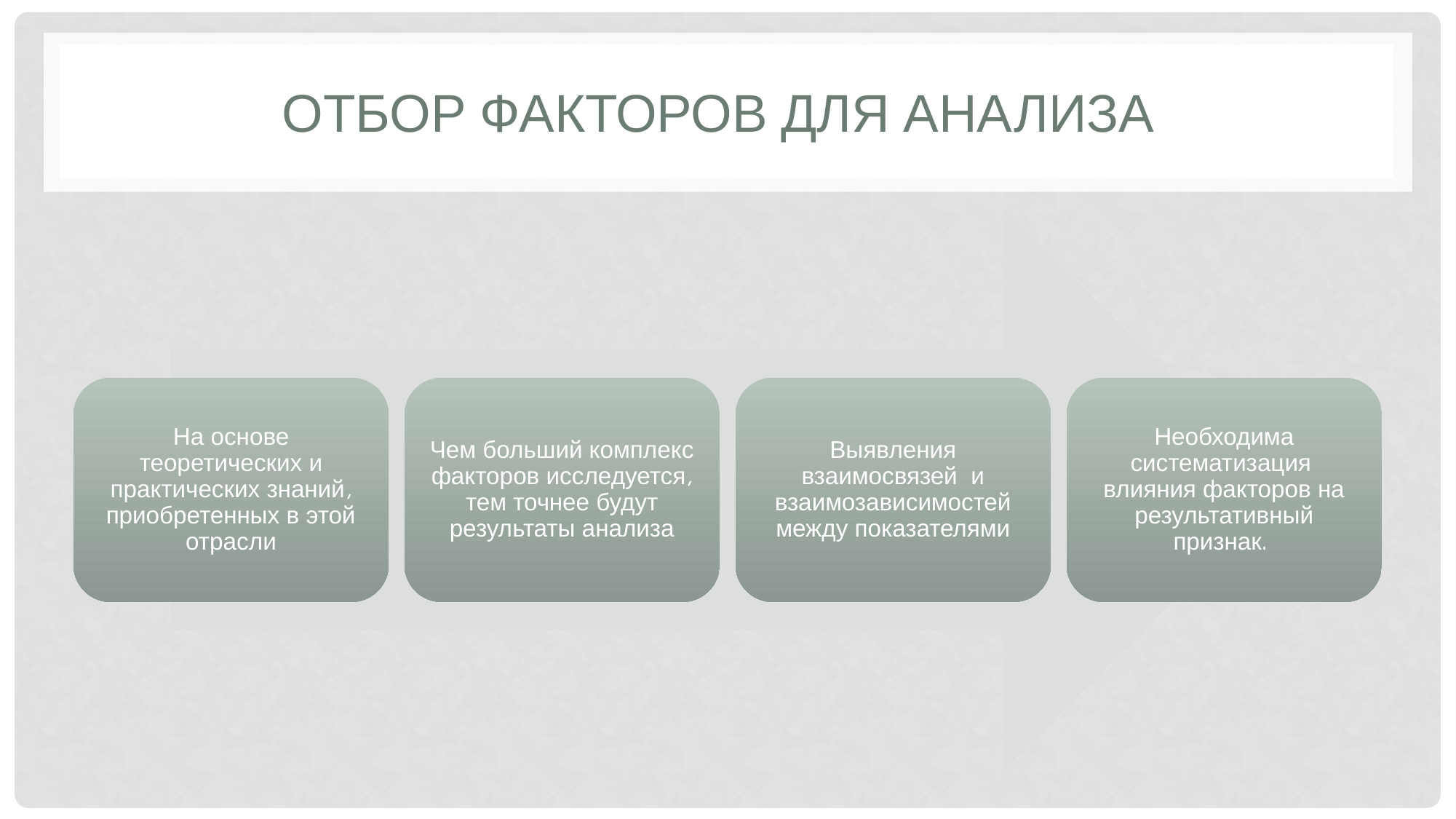

# Отбор факторов для анализа
На основе теоретических и практических знаний, приобретенных в этой отрасли
Чем больший комплекс факторов исследуется, тем точнее будут результаты анализа
Выявления взаимосвязей  и взаимозависимостей между показателями
Необходима систематизация  влияния факторов на результативный признак.